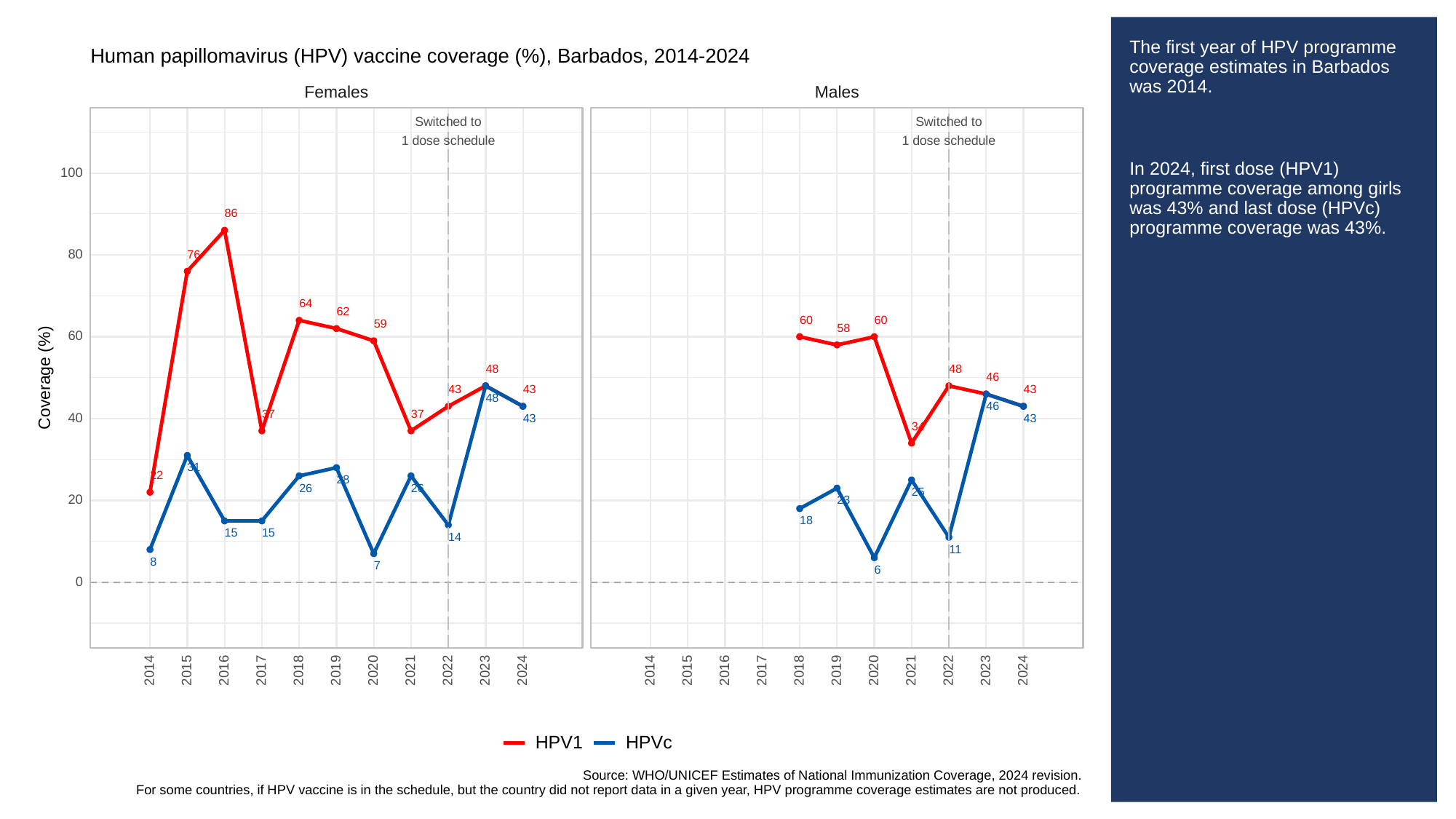

# The first year of HPV programme coverage estimates in Barbados was 2014.

In 2024, first dose (HPV1) programme coverage among girls was 43% and last dose (HPVc) programme coverage was 43%.

Human papillomavirus (HPV) vaccine coverage (%), Barbados, 2014-2024
Females
Males

Switched to
Switched to

1 dose schedule
1 dose schedule
100

86

80
76

64
62
60
60

59
58

60

48
48
Coverage (%)
46

43
43
43

48
46

37
37
40
43
43

34

31

22

28

26
26

25

20
23

18

15
15
14

11

8
7
6
0

2023
2023
2014
2015
2016
2017
2018
2019
2020
2021
2022
2024
2014
2015
2016
2017
2018
2019
2020
2021
2022
2024
HPVc
HPV1

Source: WHO/UNICEF Estimates of National Immunization Coverage, 2024 revision.
For some countries, if HPV vaccine is in the schedule, but the country did not report data in a given year, HPV programme coverage estimates are not produced.